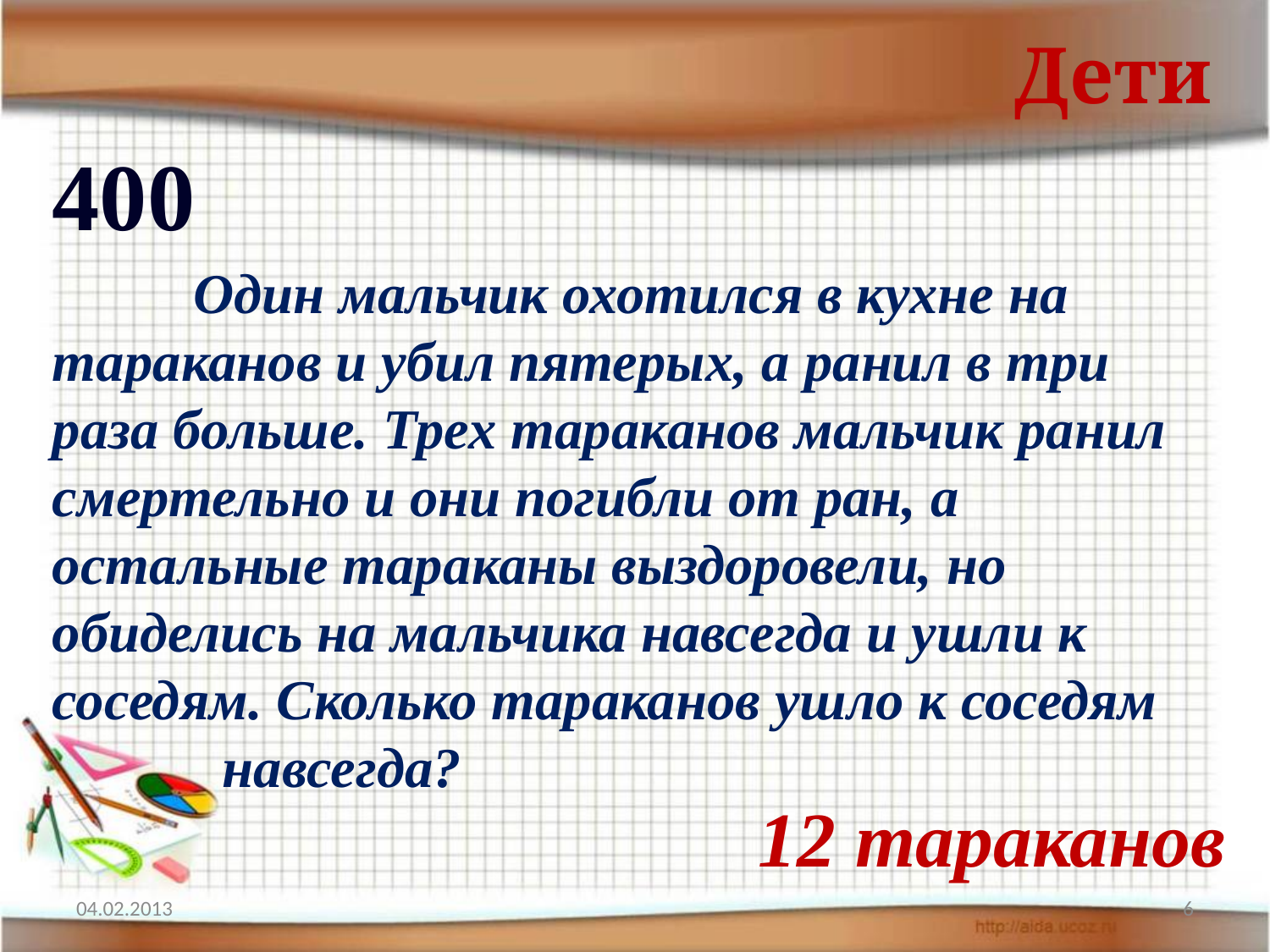

Дети
400
	 Один мальчик охотился в кухне на тараканов и убил пятерых, а ранил в три раза больше. Трех тараканов мальчик ранил смертельно и они погибли от ран, а остальные тараканы выздоровели, но обиделись на мальчика навсегда и ушли к соседям. Сколько тараканов ушло к соседям
            навсегда?
12 тараканов
04.02.2013
6